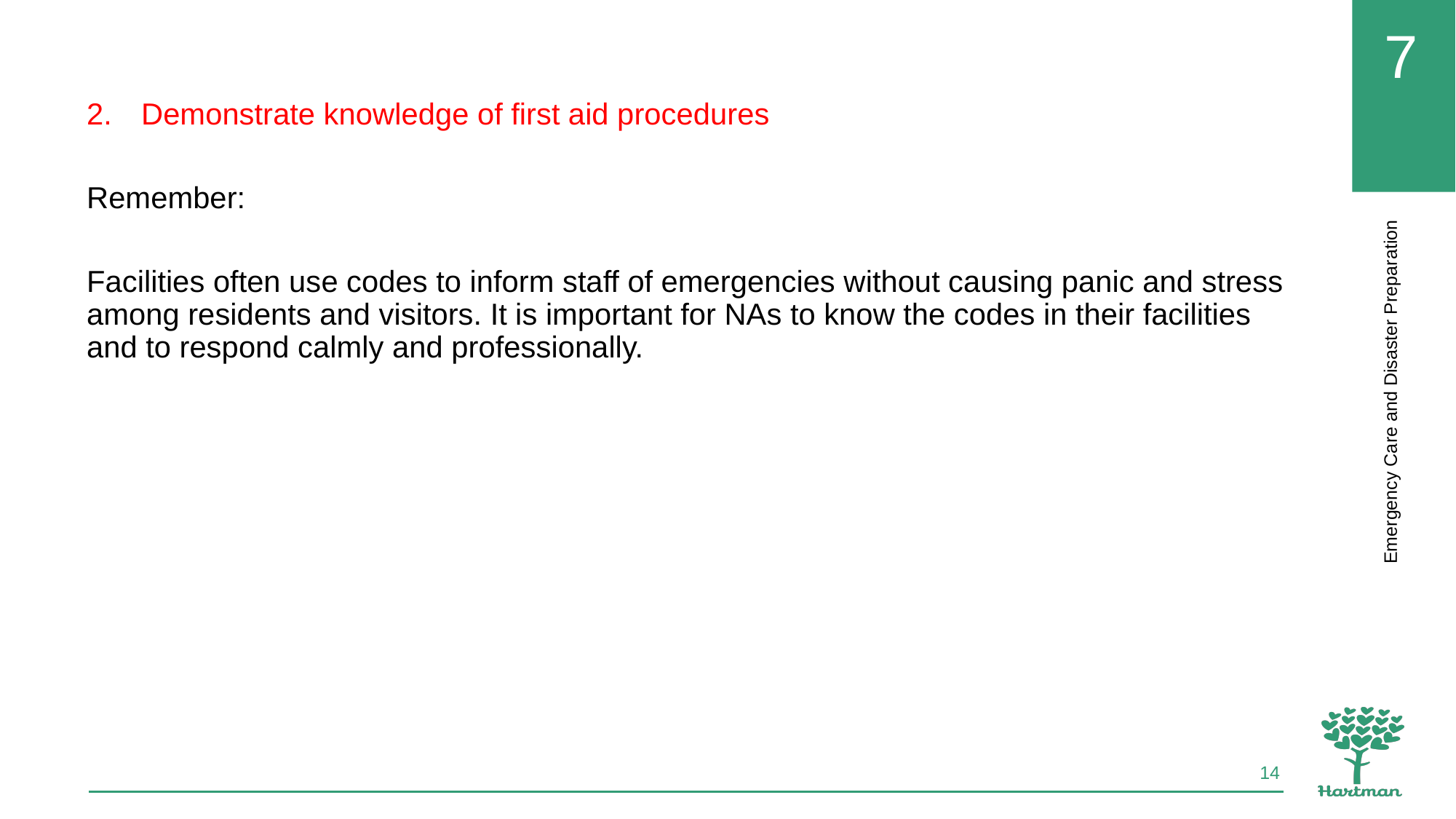

Demonstrate knowledge of first aid procedures

Remember:

Facilities often use codes to inform staff of emergencies without causing panic and stress among residents and visitors. It is important for NAs to know the codes in their facilities and to respond calmly and professionally.

14